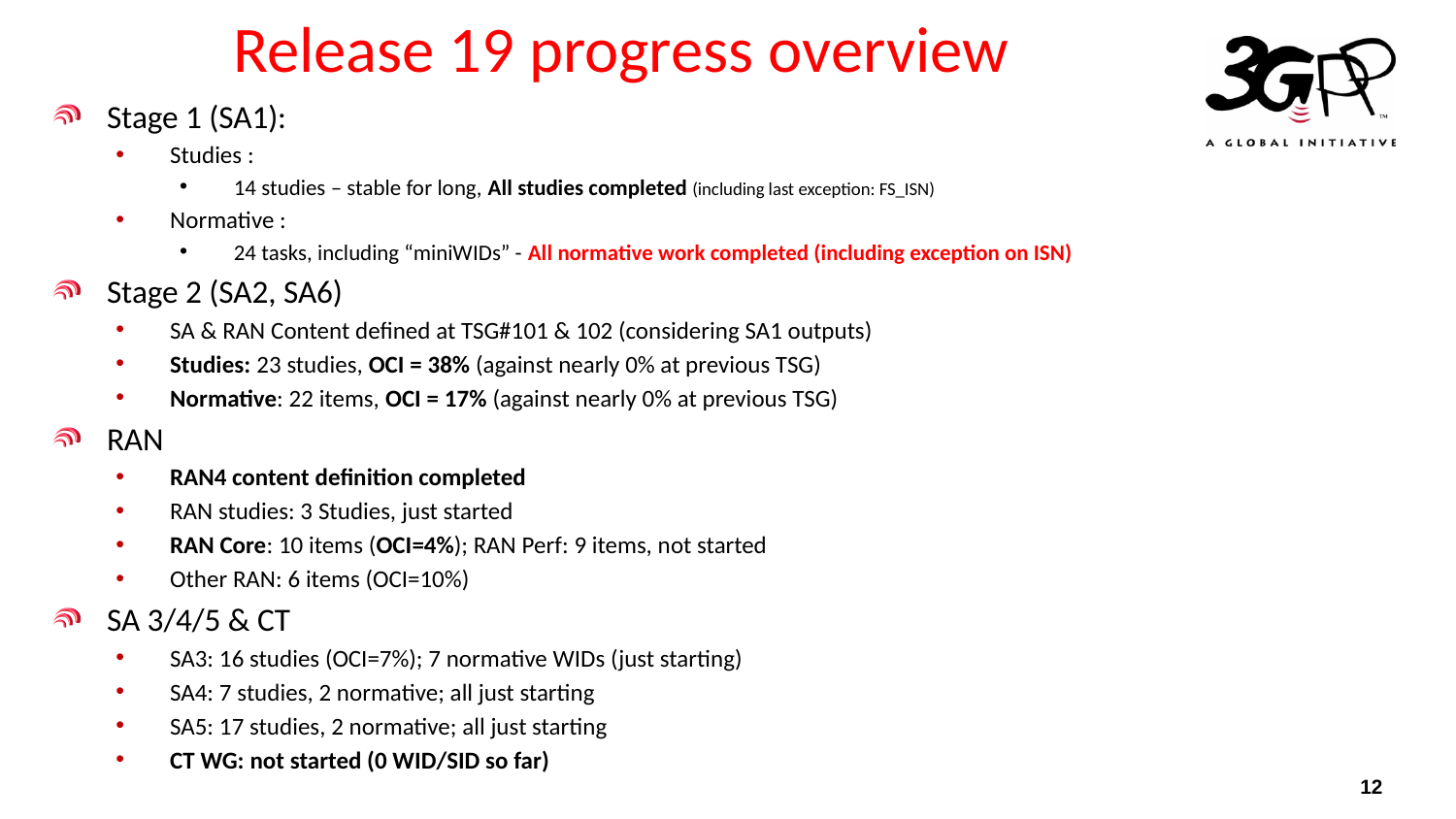

# Release 19 progress overview
Stage 1 (SA1):
Studies :
14 studies – stable for long, All studies completed (including last exception: FS_ISN)
Normative :
24 tasks, including “miniWIDs” - All normative work completed (including exception on ISN)
Stage 2 (SA2, SA6)
SA & RAN Content defined at TSG#101 & 102 (considering SA1 outputs)
Studies: 23 studies, OCI = 38% (against nearly 0% at previous TSG)
Normative: 22 items, OCI = 17% (against nearly 0% at previous TSG)
RAN
RAN4 content definition completed
RAN studies: 3 Studies, just started
RAN Core: 10 items (OCI=4%); RAN Perf: 9 items, not started
Other RAN: 6 items (OCI=10%)
SA 3/4/5 & CT
SA3: 16 studies (OCI=7%); 7 normative WIDs (just starting)
SA4: 7 studies, 2 normative; all just starting
SA5: 17 studies, 2 normative; all just starting
CT WG: not started (0 WID/SID so far)